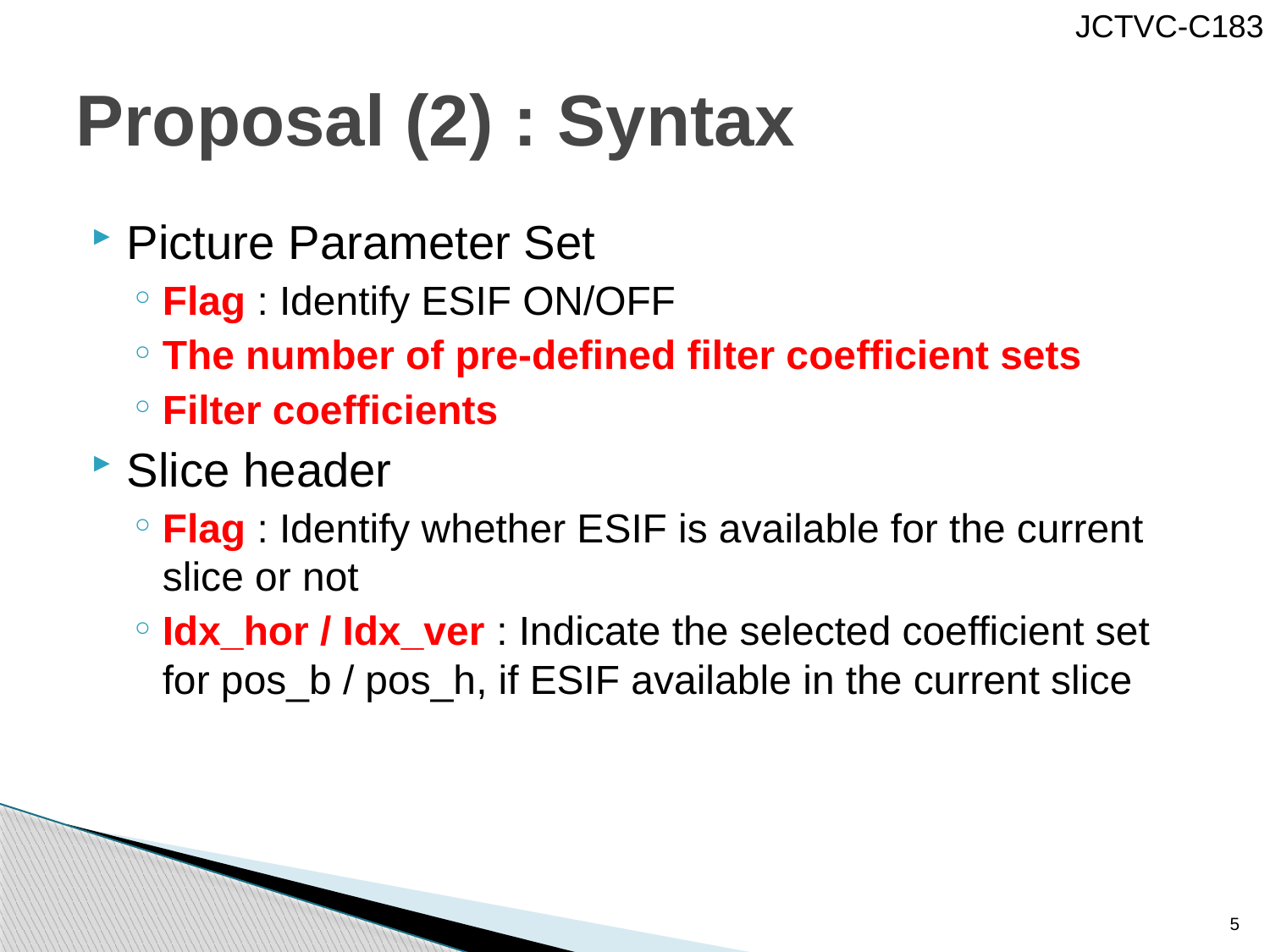

# Proposal (2) : Syntax
Picture Parameter Set
Flag : Identify ESIF ON/OFF
The number of pre-defined filter coefficient sets
Filter coefficients
Slice header
Flag : Identify whether ESIF is available for the current slice or not
Idx_hor / Idx_ver : Indicate the selected coefficient set for pos_b / pos_h, if ESIF available in the current slice
5